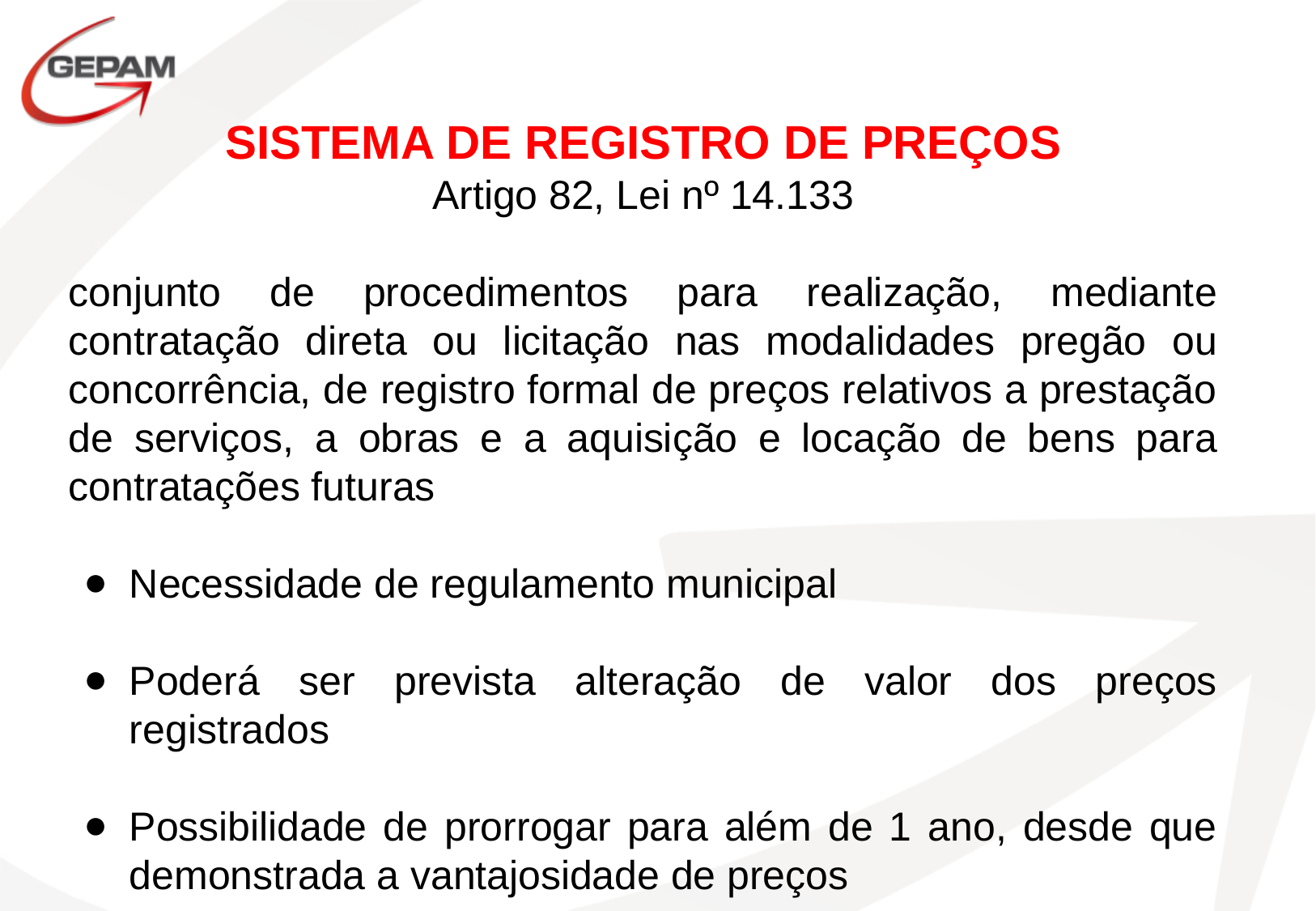

SISTEMA DE REGISTRO DE PREÇOS
Artigo 82, Lei nº 14.133

conjunto de procedimentos para realização, mediante contratação direta ou licitação nas modalidades pregão ou concorrência, de registro formal de preços relativos a prestação de serviços, a obras e a aquisição e locação de bens para contratações futuras

Necessidade de regulamento municipal

Poderá ser prevista alteração de valor dos preços registrados

Possibilidade de prorrogar para além de 1 ano, desde que demonstrada a vantajosidade de preços